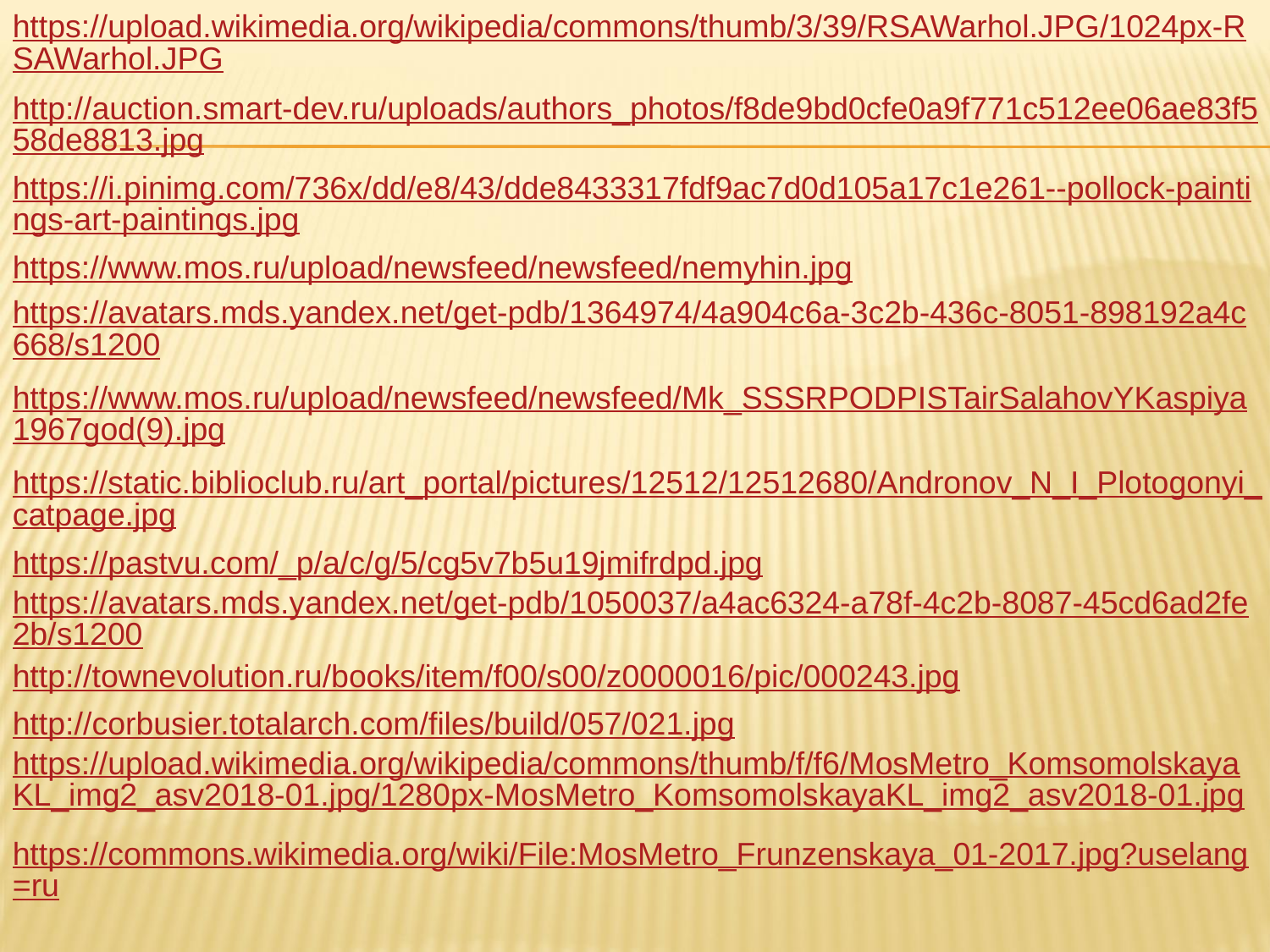

https://upload.wikimedia.org/wikipedia/commons/thumb/3/39/RSAWarhol.JPG/1024px-RSAWarhol.JPG
http://auction.smart-dev.ru/uploads/authors_photos/f8de9bd0cfe0a9f771c512ee06ae83f558de8813.jpg

https://i.pinimg.com/736x/dd/e8/43/dde8433317fdf9ac7d0d105a17c1e261--pollock-paintings-art-paintings.jpg
https://www.mos.ru/upload/newsfeed/newsfeed/nemyhin.jpg
https://avatars.mds.yandex.net/get-pdb/1364974/4a904c6a-3c2b-436c-8051-898192a4c668/s1200
https://www.mos.ru/upload/newsfeed/newsfeed/Mk_SSSRPODPISTairSalahovYKaspiya1967god(9).jpg
https://static.biblioclub.ru/art_portal/pictures/12512/12512680/Andronov_N_I_Plotogonyi_catpage.jpg
https://pastvu.com/_p/a/c/g/5/cg5v7b5u19jmifrdpd.jpg
https://avatars.mds.yandex.net/get-pdb/1050037/a4ac6324-a78f-4c2b-8087-45cd6ad2fe2b/s1200
http://townevolution.ru/books/item/f00/s00/z0000016/pic/000243.jpg

http://corbusier.totalarch.com/files/build/057/021.jpg
https://upload.wikimedia.org/wikipedia/commons/thumb/f/f6/MosMetro_KomsomolskayaKL_img2_asv2018-01.jpg/1280px-MosMetro_KomsomolskayaKL_img2_asv2018-01.jpg

https://commons.wikimedia.org/wiki/File:MosMetro_Frunzenskaya_01-2017.jpg?uselang=ru